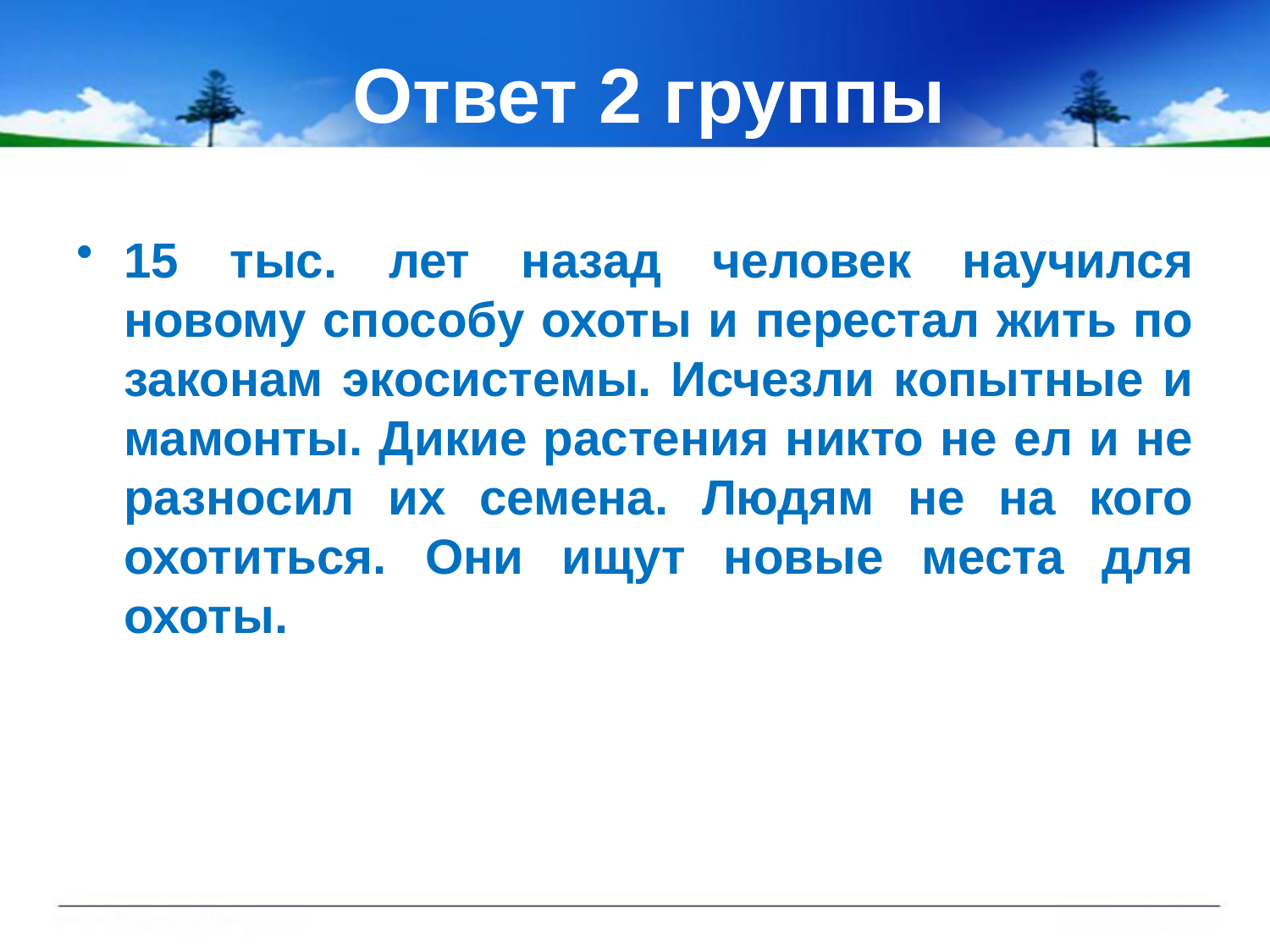

# Ответ 2 группы
15 тыс. лет назад человек научился новому способу охоты и перестал жить по законам экосистемы. Исчезли копытные и мамонты. Дикие растения никто не ел и не разносил их семена. Людям не на кого охотиться. Они ищут новые места для охоты.